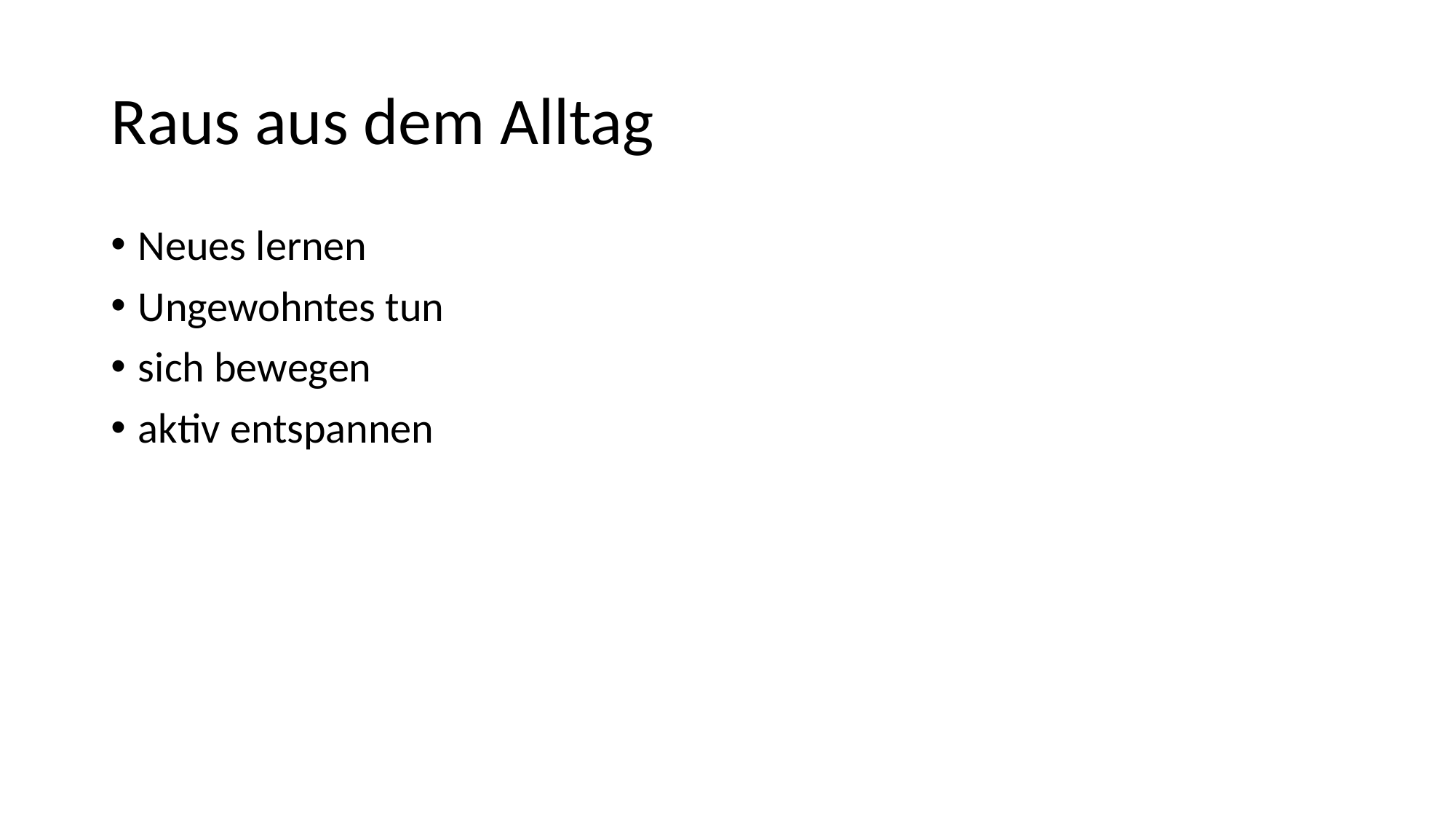

# Raus aus dem Alltag
Neues lernen
Ungewohntes tun
sich bewegen
aktiv entspannen